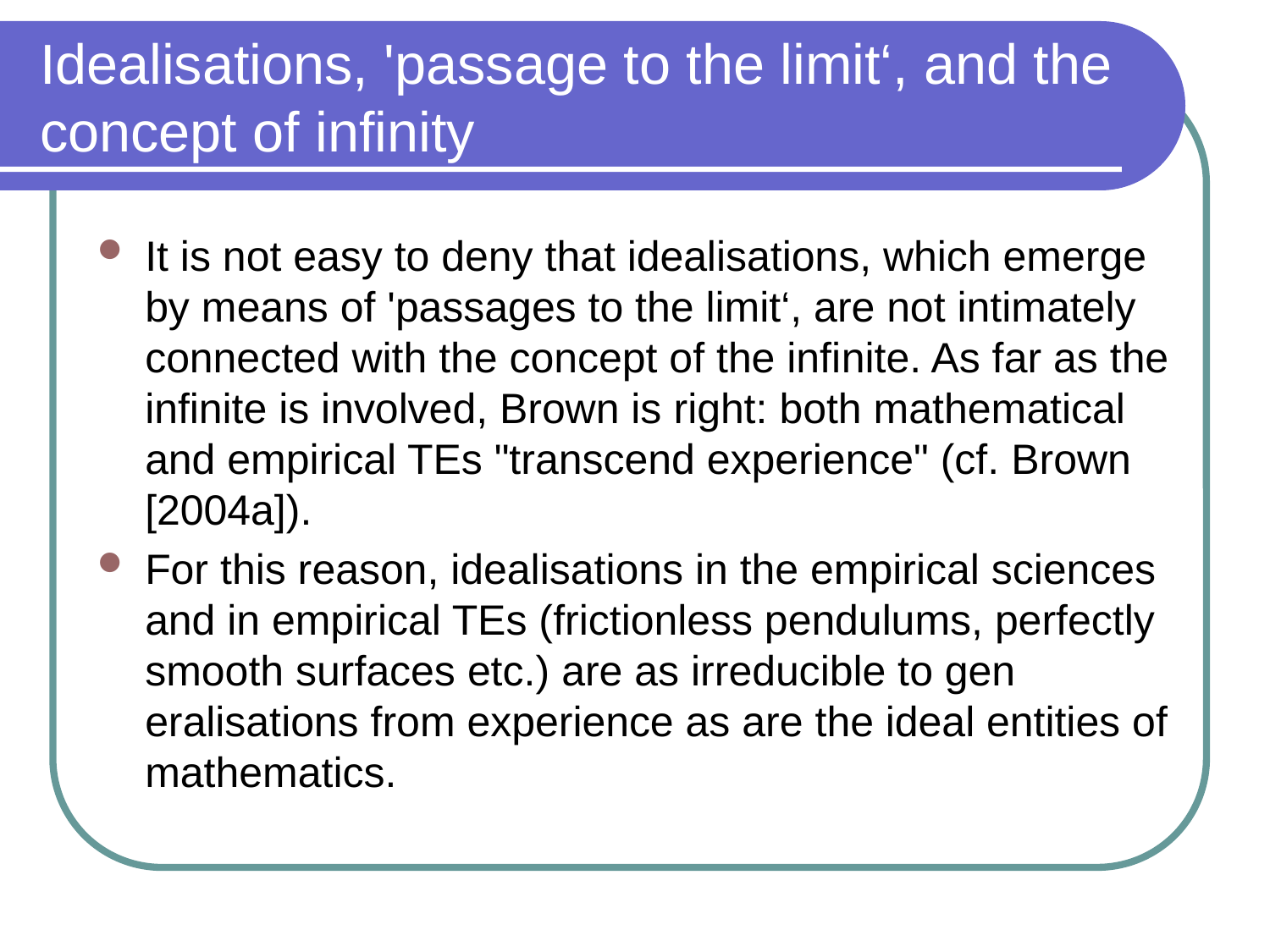

# Idealisations, 'passage to the limit‘, and the concept of infinity
It is not easy to deny that idealisations, which emerge by means of 'passages to the limit‘, are not intimately connected with the concept of the infi­nite. As far as the infinite is involved, Brown is right: both mathematical and empirical TEs "transcend experience" (cf. Brown [2004a]).
For this reason, ideal­isations in the empirical sciences and in empirical TEs (frictionless pendulums, perfectly smooth surfaces etc.) are as irreducible to gen­eralisations from experience as are the ideal entities of mathematics.